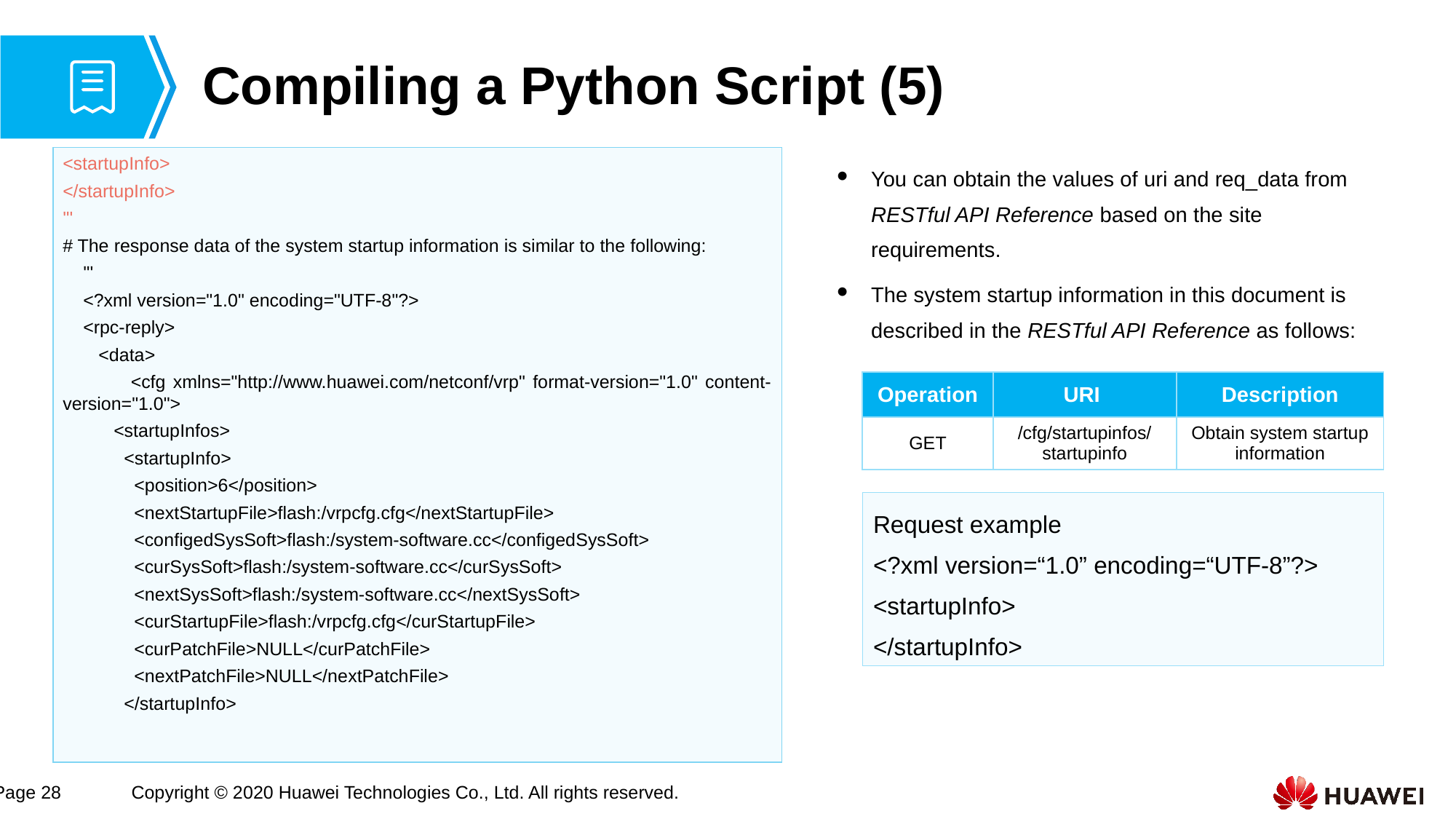

# Compiling a Python Script (5)
<startupInfo>
</startupInfo>
'''
# The response data of the system startup information is similar to the following:
    '''
    <?xml version="1.0" encoding="UTF-8"?>
    <rpc-reply>
       <data>
         <cfg xmlns="http://www.huawei.com/netconf/vrp" format-version="1.0" content-version="1.0">
          <startupInfos>
            <startupInfo>
              <position>6</position>
              <nextStartupFile>flash:/vrpcfg.cfg</nextStartupFile>
              <configedSysSoft>flash:/system-software.cc</configedSysSoft>
              <curSysSoft>flash:/system-software.cc</curSysSoft>
              <nextSysSoft>flash:/system-software.cc</nextSysSoft>
              <curStartupFile>flash:/vrpcfg.cfg</curStartupFile>
              <curPatchFile>NULL</curPatchFile>
              <nextPatchFile>NULL</nextPatchFile>
            </startupInfo>

You can obtain the values of uri and req_data from RESTful API Reference based on the site requirements.
The system startup information in this document is described in the RESTful API Reference as follows:
| Operation | URI | Description |
| --- | --- | --- |
| GET | /cfg/startupinfos/startupinfo | Obtain system startup information |
Request example
<?xml version=“1.0” encoding=“UTF-8”?>
<startupInfo>
</startupInfo>